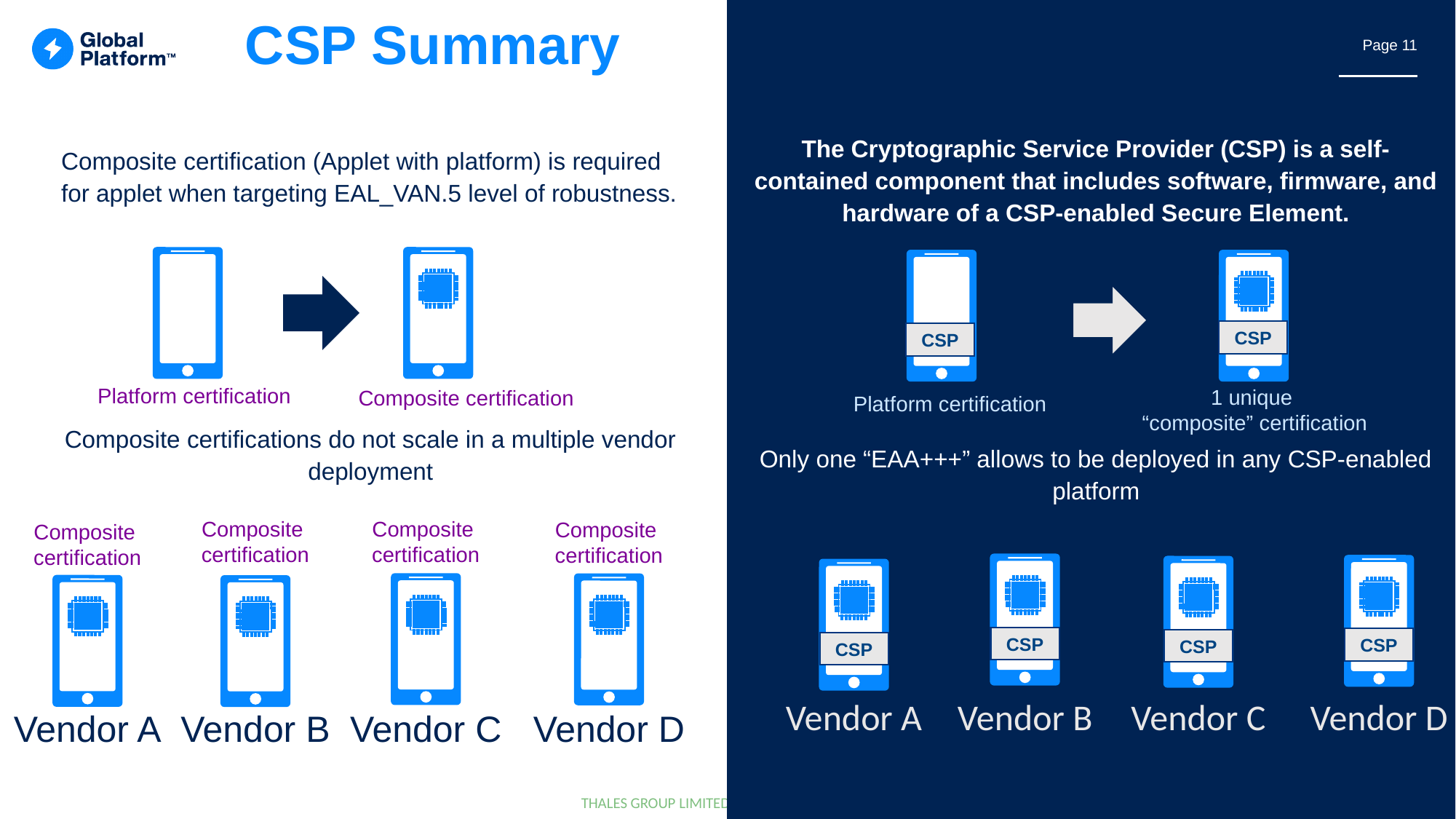

# CSP Summary
The Cryptographic Service Provider (CSP) is a self-contained component that includes software, firmware, and hardware of a CSP-enabled Secure Element.​

Only one “EAA+++” allows to be deployed in any CSP-enabled platform
Composite certification (Applet with platform) is required for applet when targeting EAL_VAN.5 level of robustness.

Composite certifications do not scale in a multiple vendor deployment

CSP

CSP

Platform certification
1 unique
“composite” certification
Composite certification
Platform certification
Composite
certification
Composite
certification
Composite
certification
Composite
certification

CSP
CSP
CSP
CSP
Vendor A
Vendor B
Vendor C
Vendor D
Vendor A
Vendor B
Vendor C
Vendor D